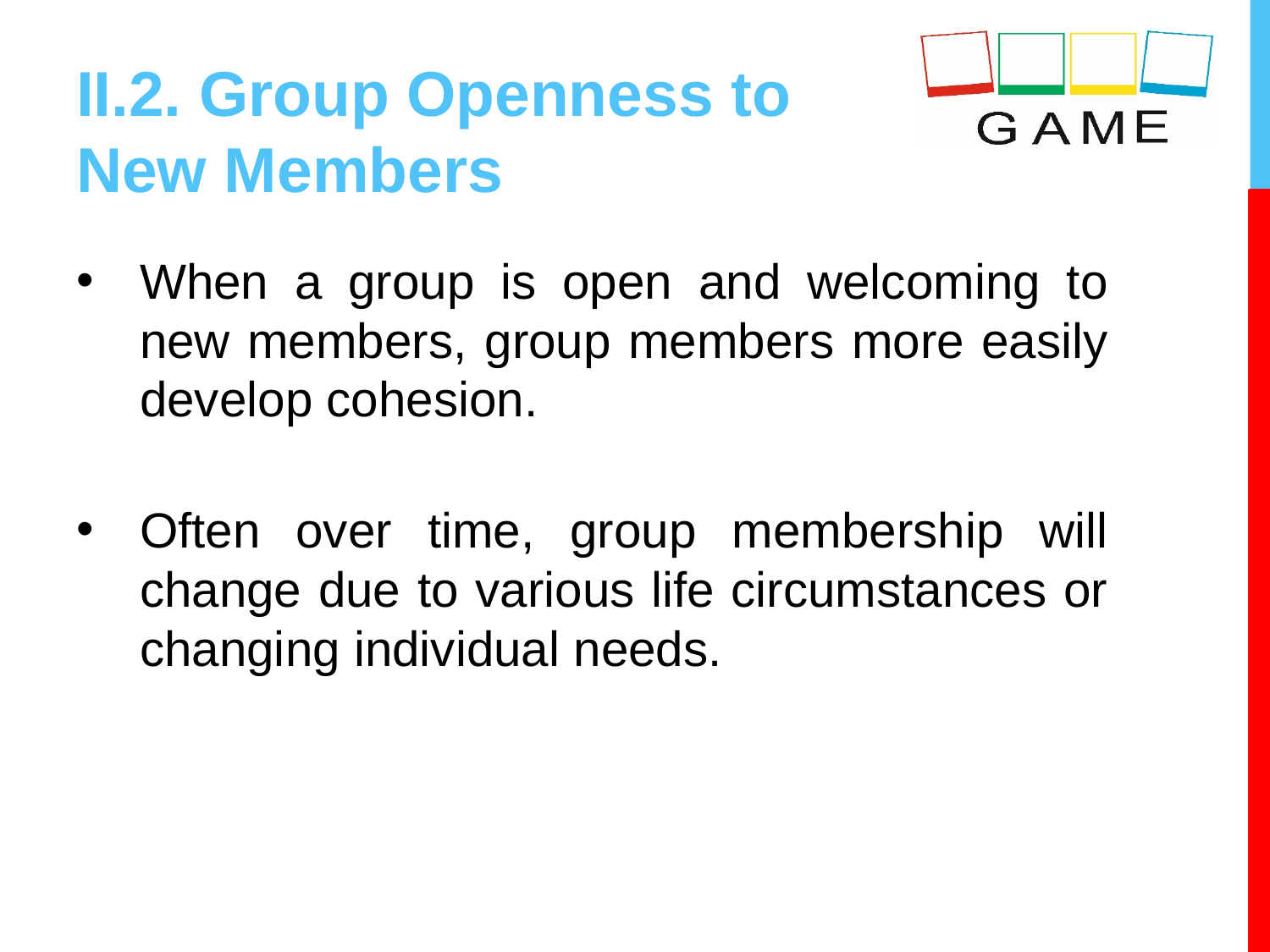

# II.2. Group Openness to New Members
When a group is open and welcoming to new members, group members more easily develop cohesion.

Often over time, group membership will change due to various life circumstances or changing individual needs.